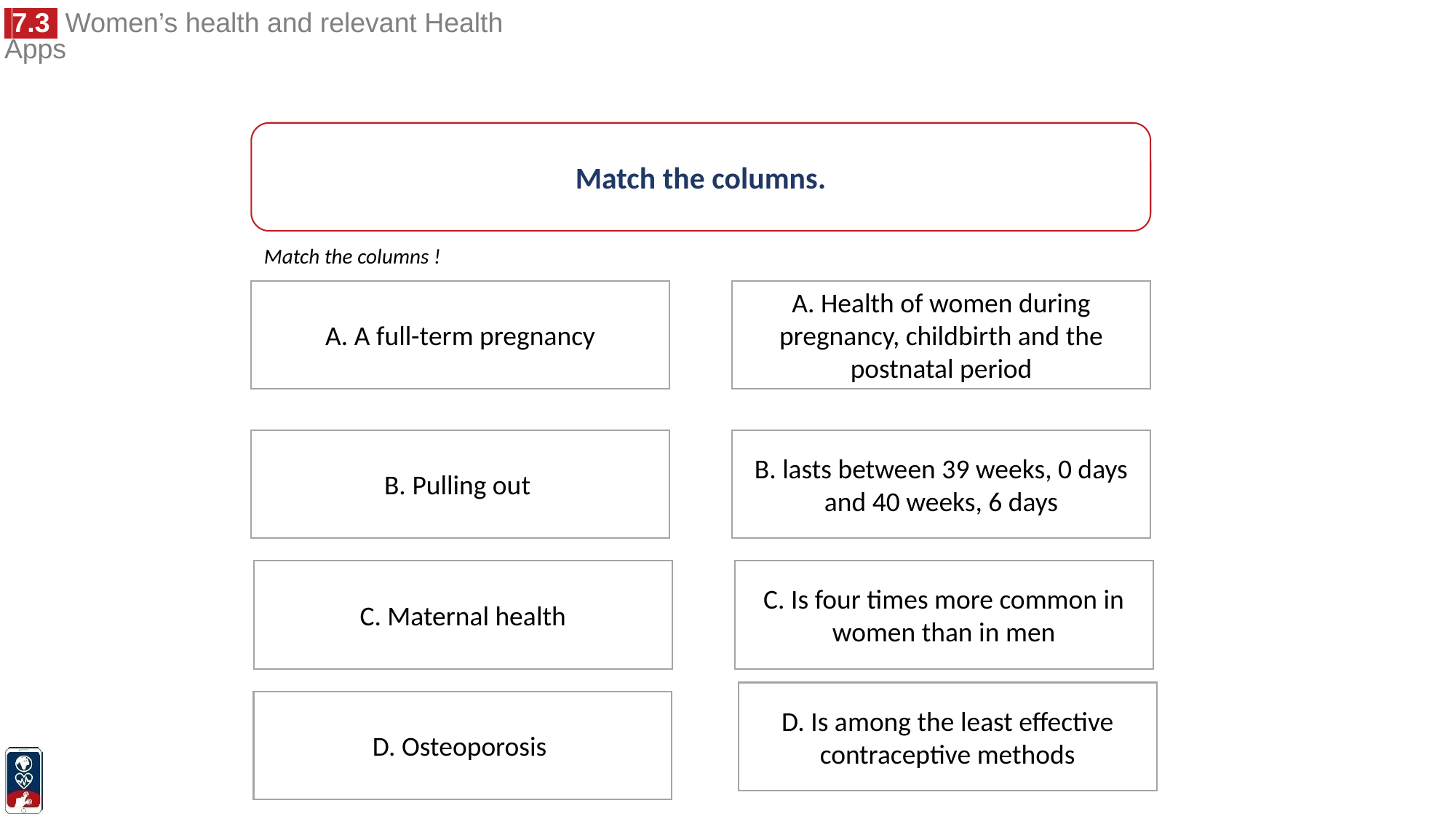

Match the columns.
Match the columns !
A. Health of women during pregnancy, childbirth and the postnatal period
A. A full-term pregnancy
B. lasts between 39 weeks, 0 days and 40 weeks, 6 days
B. Pulling out
C. Is four times more common in women than in men
C. Maternal health
D. Is among the least effective contraceptive methods
D. Osteoporosis